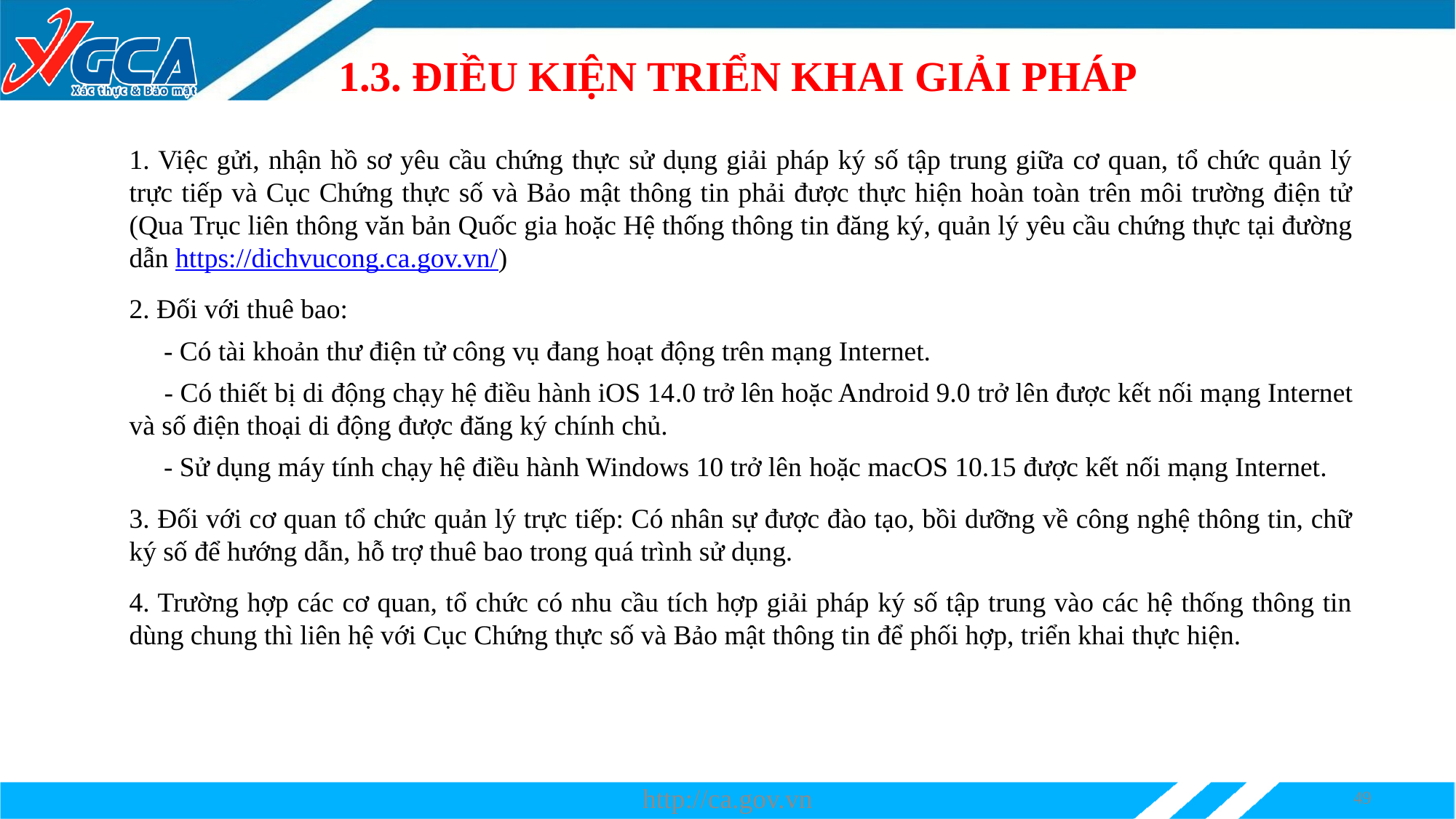

# 1.3. ĐIỀU KIỆN TRIỂN KHAI GIẢI PHÁP
1. Việc gửi, nhận hồ sơ yêu cầu chứng thực sử dụng giải pháp ký số tập trung giữa cơ quan, tổ chức quản lý trực tiếp và Cục Chứng thực số và Bảo mật thông tin phải được thực hiện hoàn toàn trên môi trường điện tử (Qua Trục liên thông văn bản Quốc gia hoặc Hệ thống thông tin đăng ký, quản lý yêu cầu chứng thực tại đường dẫn https://dichvucong.ca.gov.vn/)
2. Đối với thuê bao:
     - Có tài khoản thư điện tử công vụ đang hoạt động trên mạng Internet.
     - Có thiết bị di động chạy hệ điều hành iOS 14.0 trở lên hoặc Android 9.0 trở lên được kết nối mạng Internet và số điện thoại di động được đăng ký chính chủ.
     - Sử dụng máy tính chạy hệ điều hành Windows 10 trở lên hoặc macOS 10.15 được kết nối mạng Internet.
3. Đối với cơ quan tổ chức quản lý trực tiếp: Có nhân sự được đào tạo, bồi dưỡng về công nghệ thông tin, chữ ký số để hướng dẫn, hỗ trợ thuê bao trong quá trình sử dụng.
4. Trường hợp các cơ quan, tổ chức có nhu cầu tích hợp giải pháp ký số tập trung vào các hệ thống thông tin dùng chung thì liên hệ với Cục Chứng thực số và Bảo mật thông tin để phối hợp, triển khai thực hiện.

http://ca.gov.vn
49